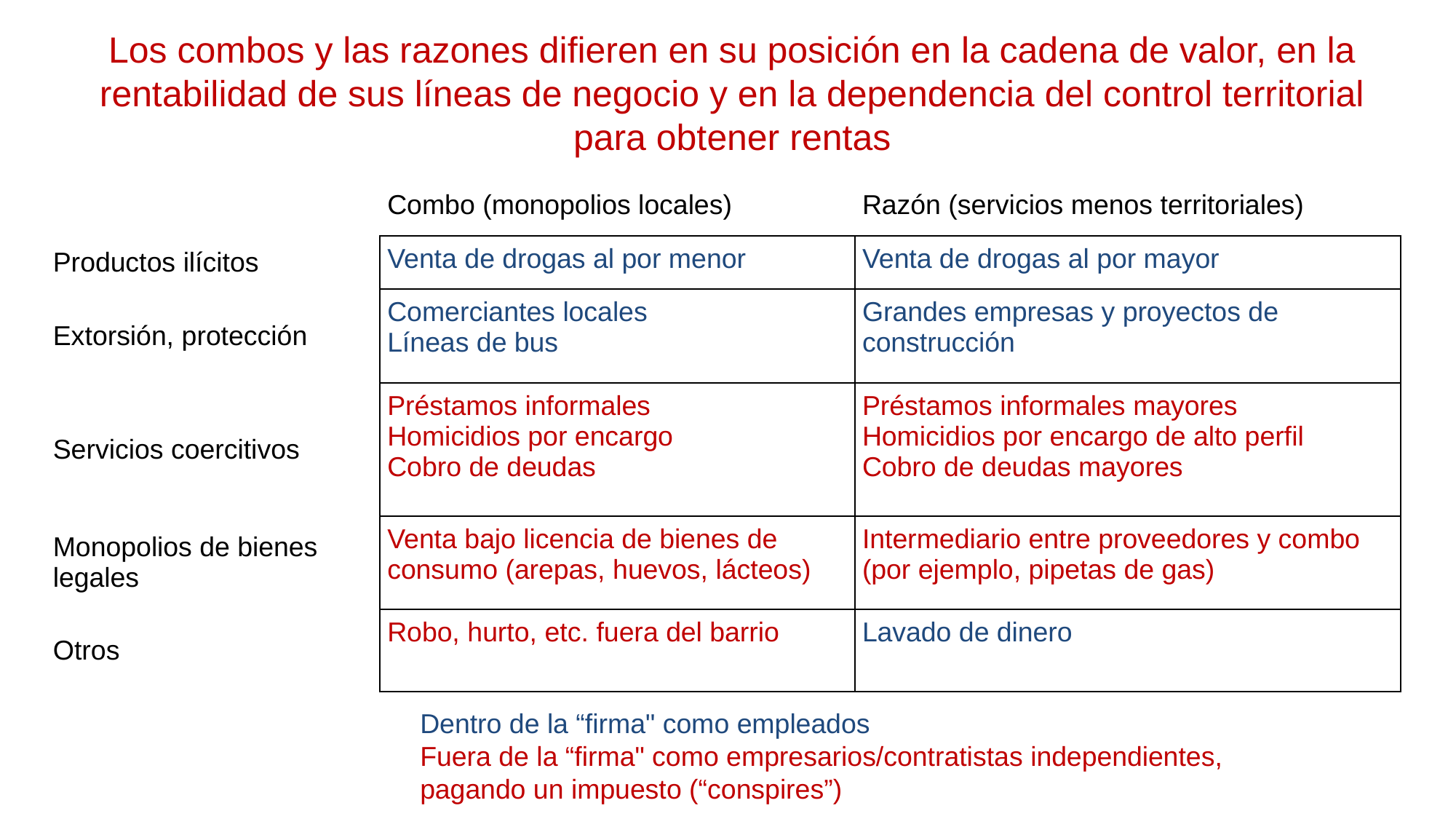

# Los combos y las razones difieren en su posición en la cadena de valor, en la rentabilidad de sus líneas de negocio y en la dependencia del control territorial para obtener rentas
|  | Combo (monopolios locales) | Razón (servicios menos territoriales) |
| --- | --- | --- |
| Productos ilícitos | Venta de drogas al por menor | Venta de drogas al por mayor |
| Extorsión, protección | Comerciantes locales Líneas de bus | Grandes empresas y proyectos de construcción |
| Servicios coercitivos | Préstamos informales Homicidios por encargo Cobro de deudas | Préstamos informales mayores Homicidios por encargo de alto perfil Cobro de deudas mayores |
| Monopolios de bienes legales | Venta bajo licencia de bienes de consumo (arepas, huevos, lácteos) | Intermediario entre proveedores y combo (por ejemplo, pipetas de gas) |
| Otros | Robo, hurto, etc. fuera del barrio | Lavado de dinero |

Dentro de la “firma" como empleados
Fuera de la “firma" como empresarios/contratistas independientes, pagando un impuesto (“conspires”)